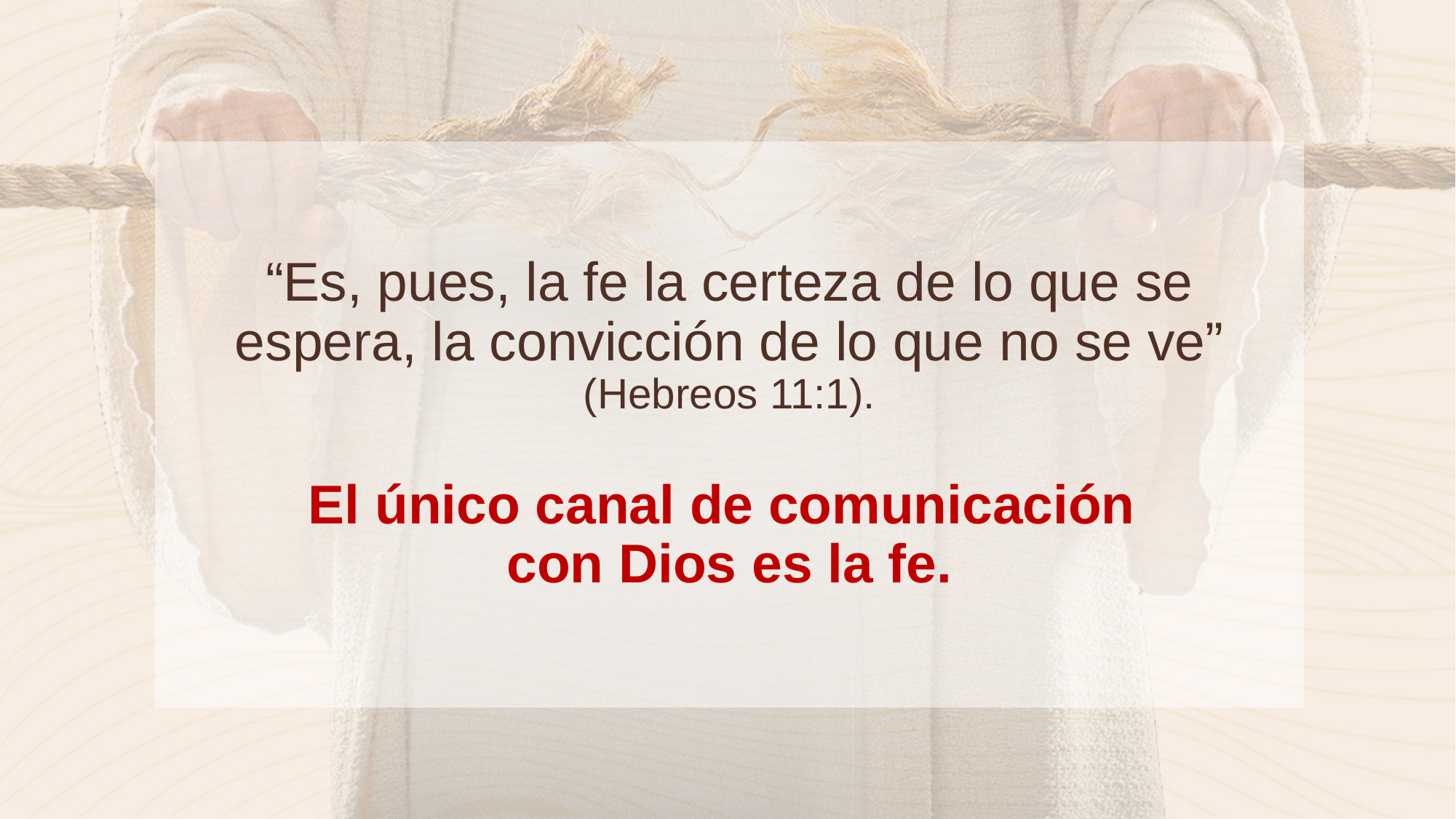

“Es, pues, la fe la certeza de lo que se espera, la convicción de lo que no se ve” (Hebreos 11:1).

El único canal de comunicación
con Dios es la fe.